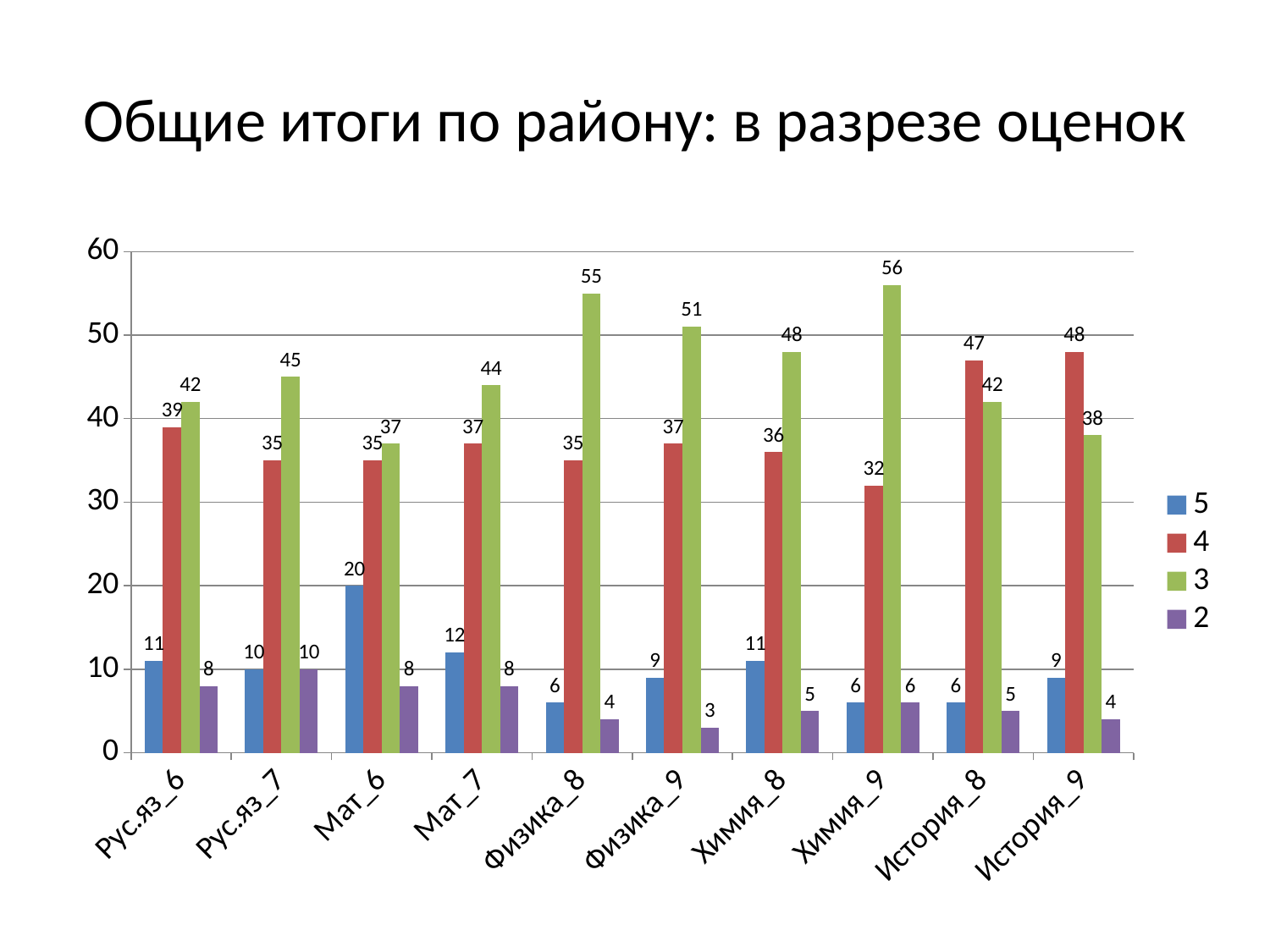

# Общие итоги по району: в разрезе оценок

### Chart

| Category | 5 | 4 | 3 | 2 |
|---|---|---|---|---|
| Рус.яз_6 | 11.0 | 39.0 | 42.0 | 8.0 |
| Рус.яз_7 | 10.0 | 35.0 | 45.0 | 10.0 |
| Мат_6 | 20.0 | 35.0 | 37.0 | 8.0 |
| Мат_7 | 12.0 | 37.0 | 44.0 | 8.0 |
| Физика_8 | 6.0 | 35.0 | 55.0 | 4.0 |
| Физика_9 | 9.0 | 37.0 | 51.0 | 3.0 |
| Химия_8 | 11.0 | 36.0 | 48.0 | 5.0 |
| Химия_9 | 6.0 | 32.0 | 56.0 | 6.0 |
| История_8 | 6.0 | 47.0 | 42.0 | 5.0 |
| История_9 | 9.0 | 48.0 | 38.0 | 4.0 |